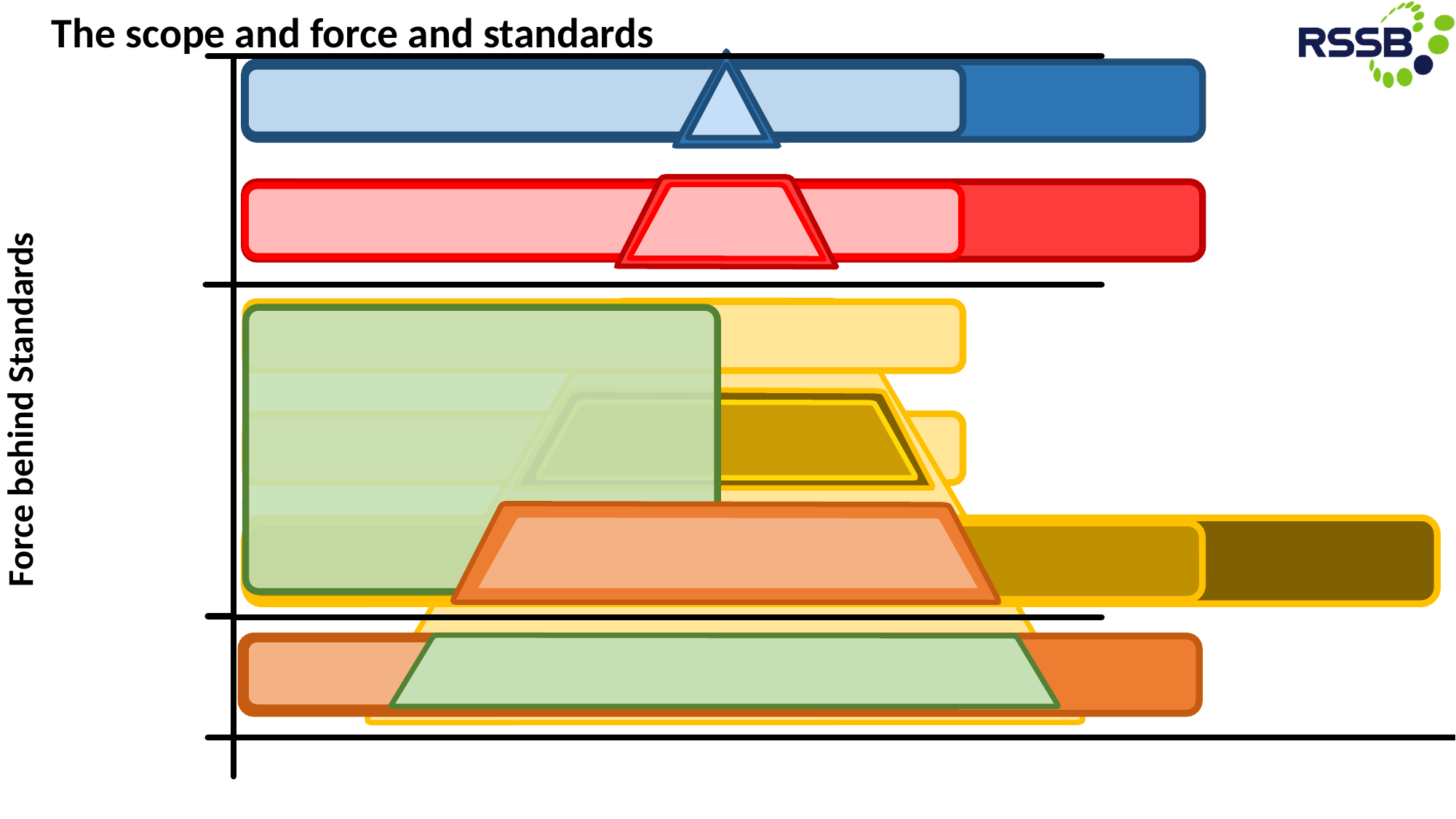

The scope and force and standards

Force behind Standards